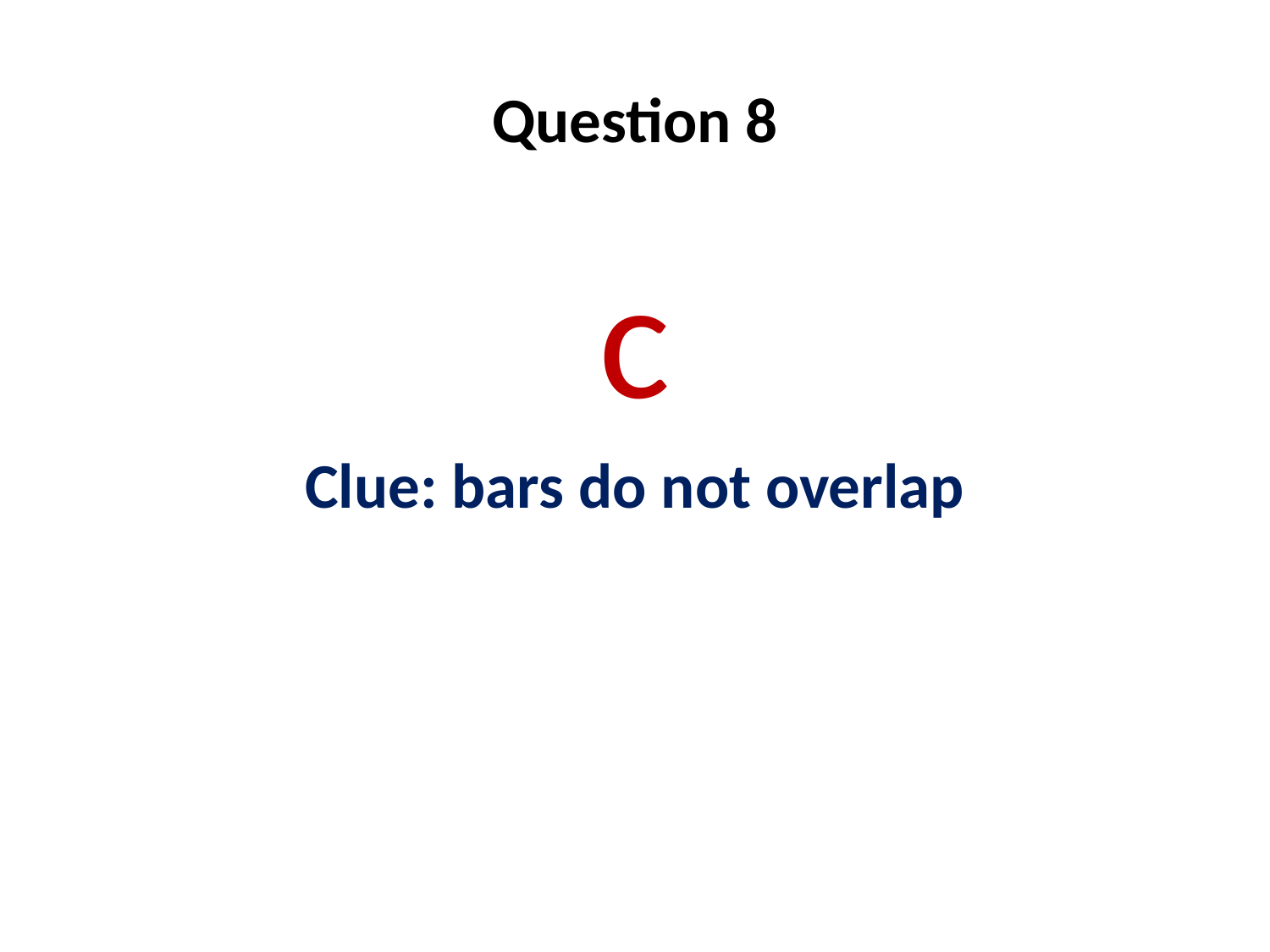

# Question 8
c
Clue: bars do not overlap